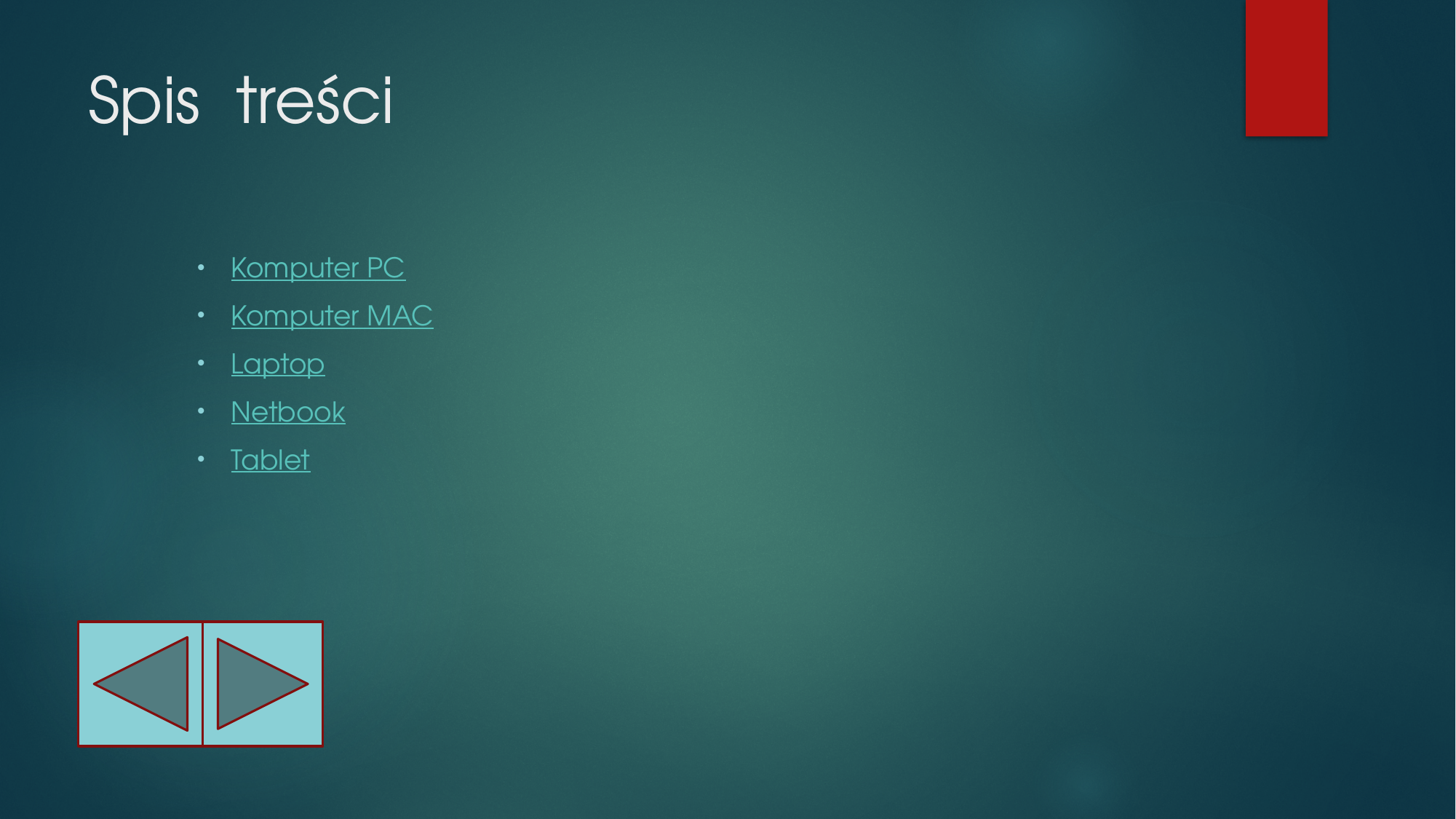

# Spis  treści
Komputer PC
Komputer MAC
Laptop
Netbook
Tablet